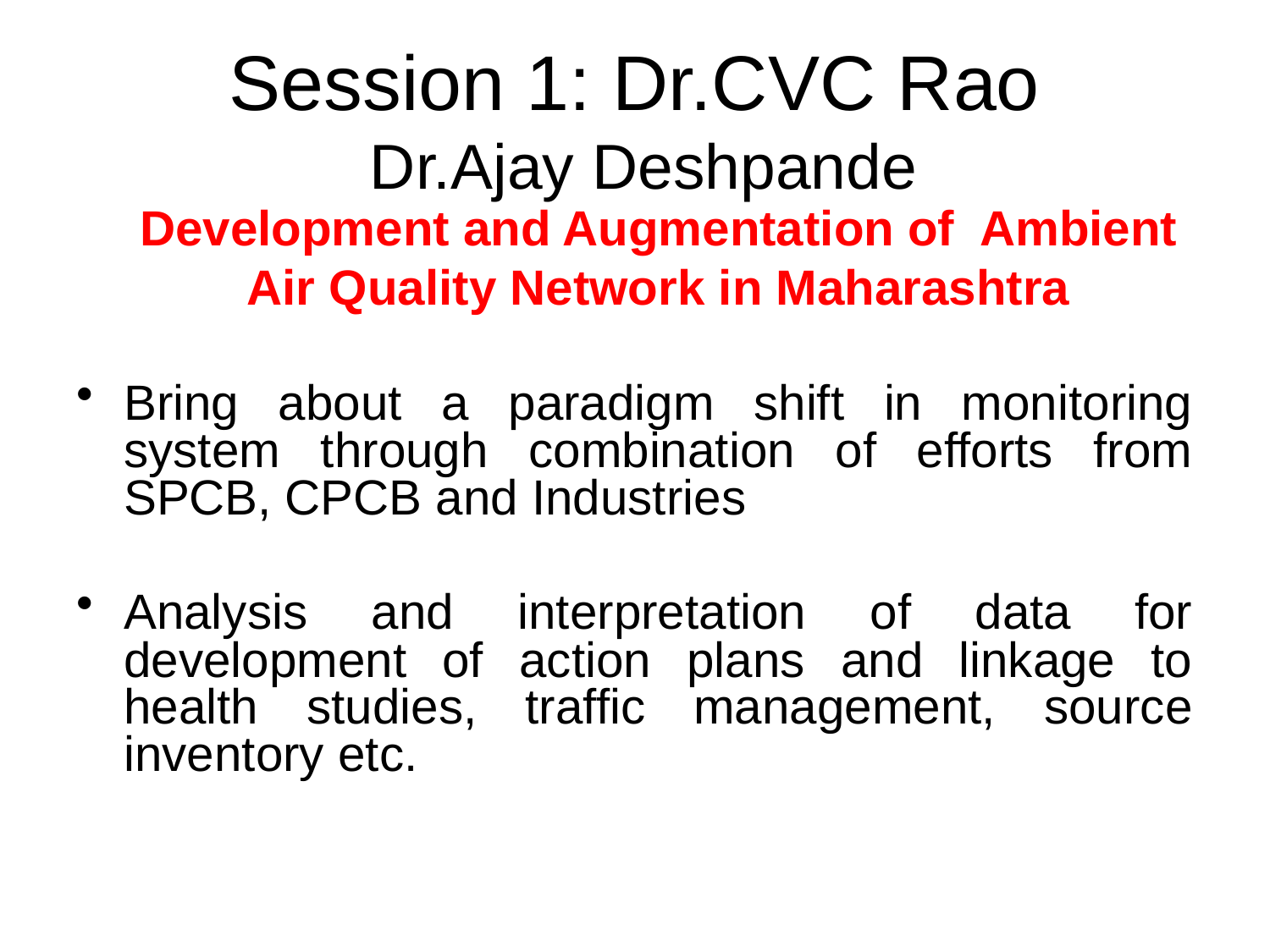

# Session 1: Dr.CVC Rao Dr.Ajay Deshpande
	Development and Augmentation of  Ambient Air Quality Network in Maharashtra

Bring about a paradigm shift in monitoring system through combination of efforts from SPCB, CPCB and Industries

Analysis and interpretation of data for development of action plans and linkage to health studies, traffic management, source inventory etc.